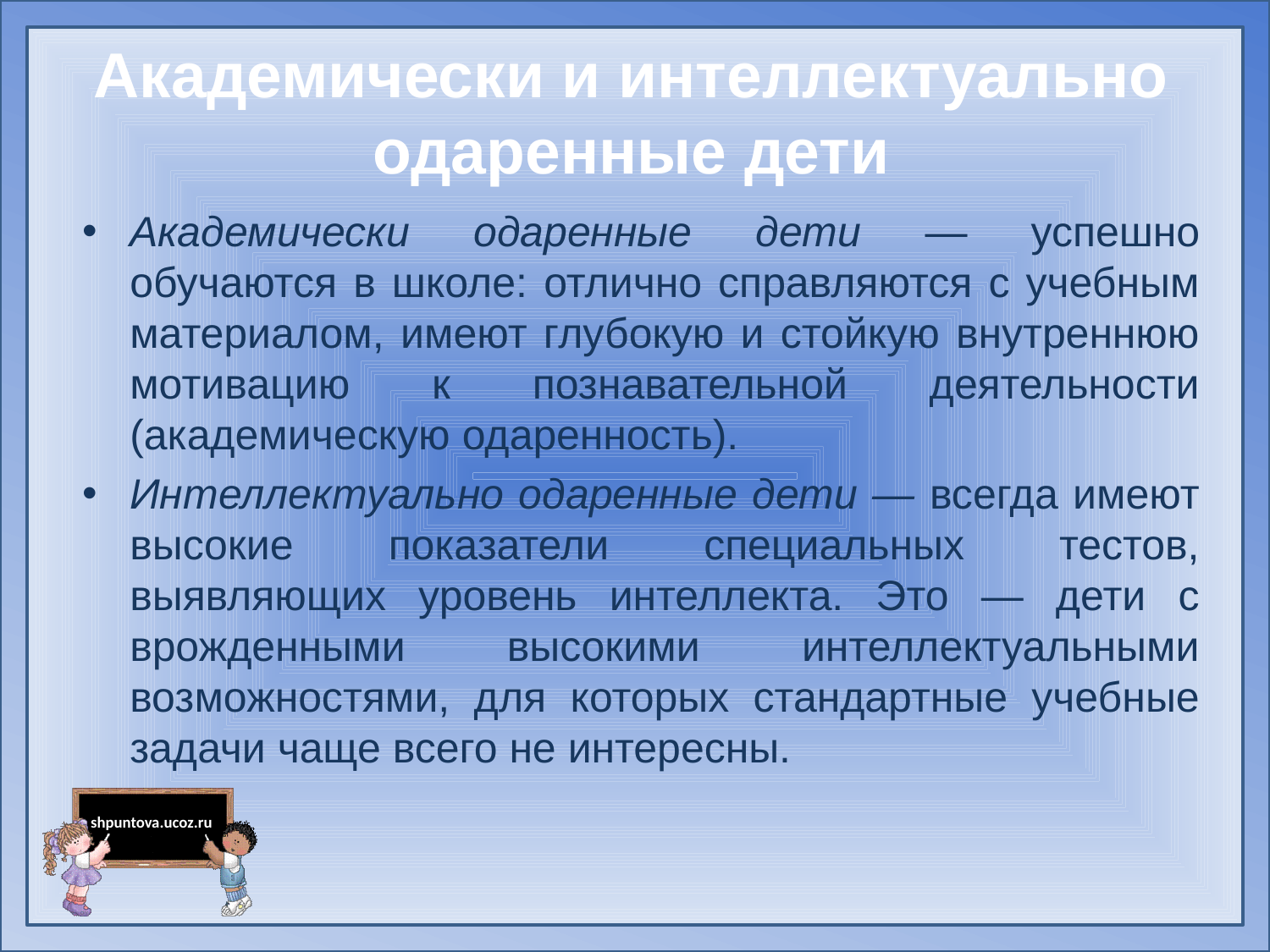

# Академически и интеллектуально одаренные дети
Академически одаренные дети — успешно обучаются в школе: отлично справляются с учебным материалом, имеют глубокую и стойкую внутреннюю мотивацию к познавательной деятельности (академиче­скую одаренность).
Интеллектуально одаренные дети — всегда имеют высокие показатели специальных тестов, выявляющих уровень интеллекта. Это — дети с врожденными высокими интеллектуальными возможностями, для которых стандартные учебные задачи чаще всего не интересны.